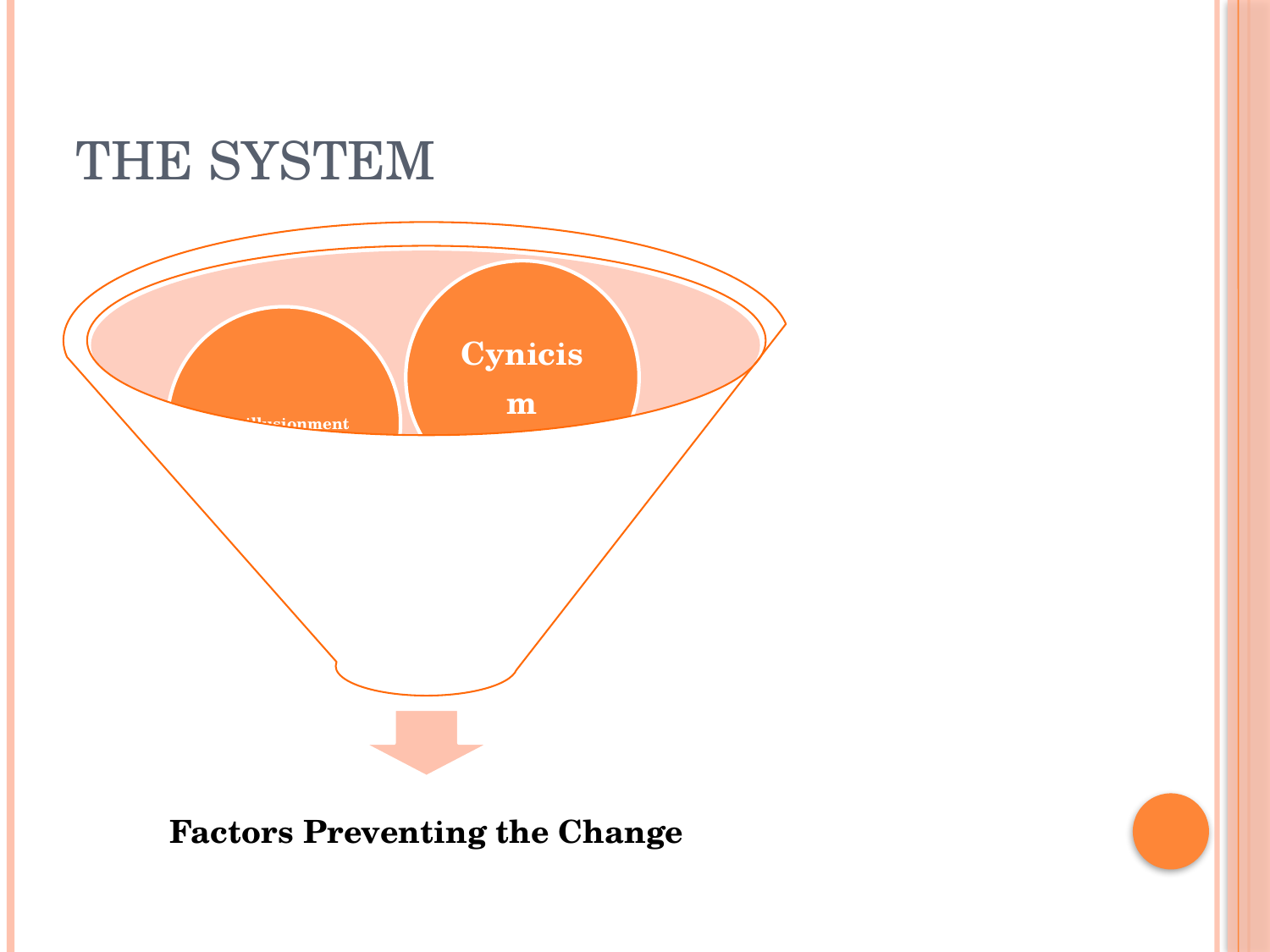

# The System
Disillusionment
Factionalism
Factors Preventing the Change